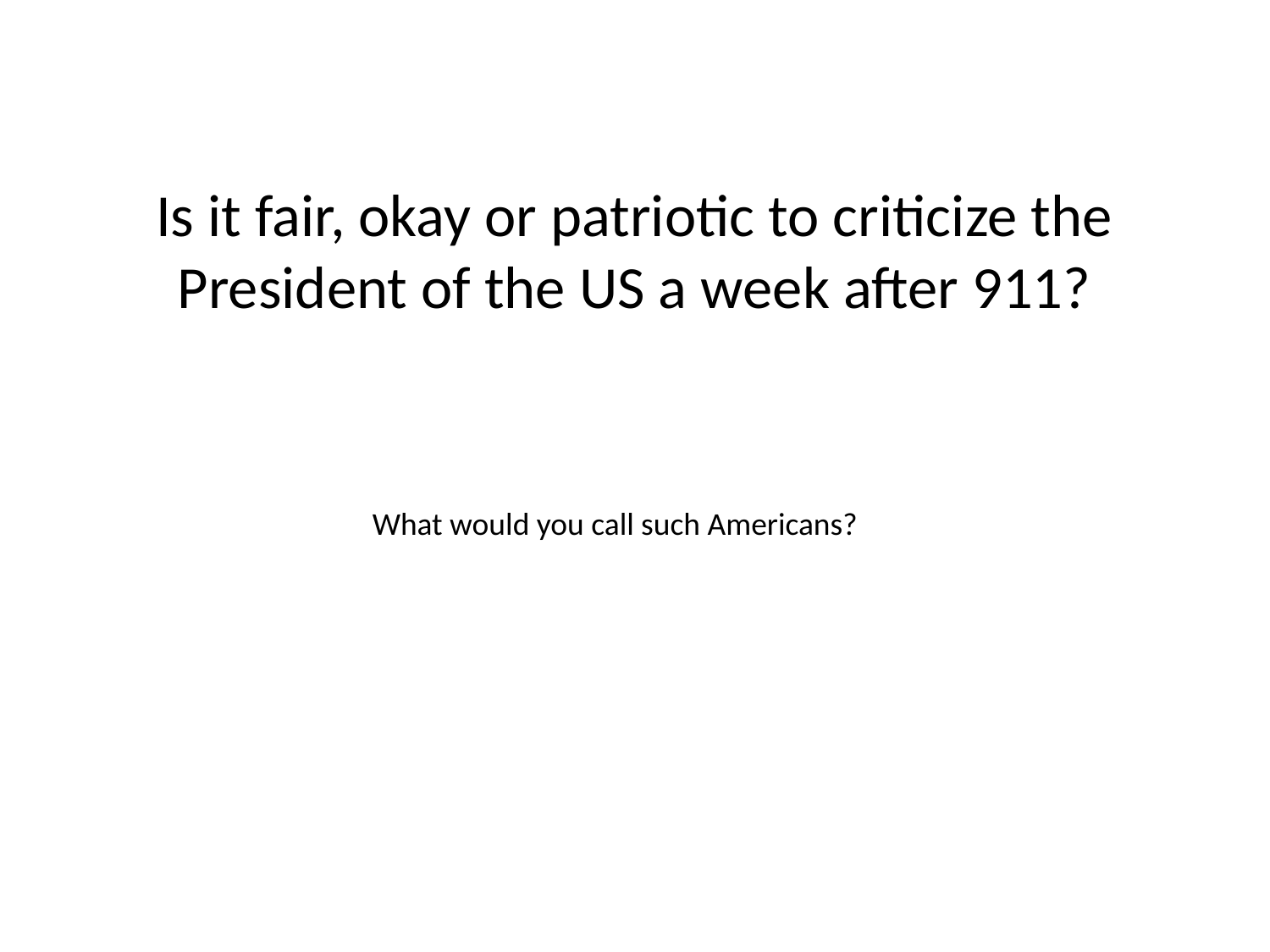

# Is it fair, okay or patriotic to criticize the President of the US a week after 911?
		What would you call such Americans?